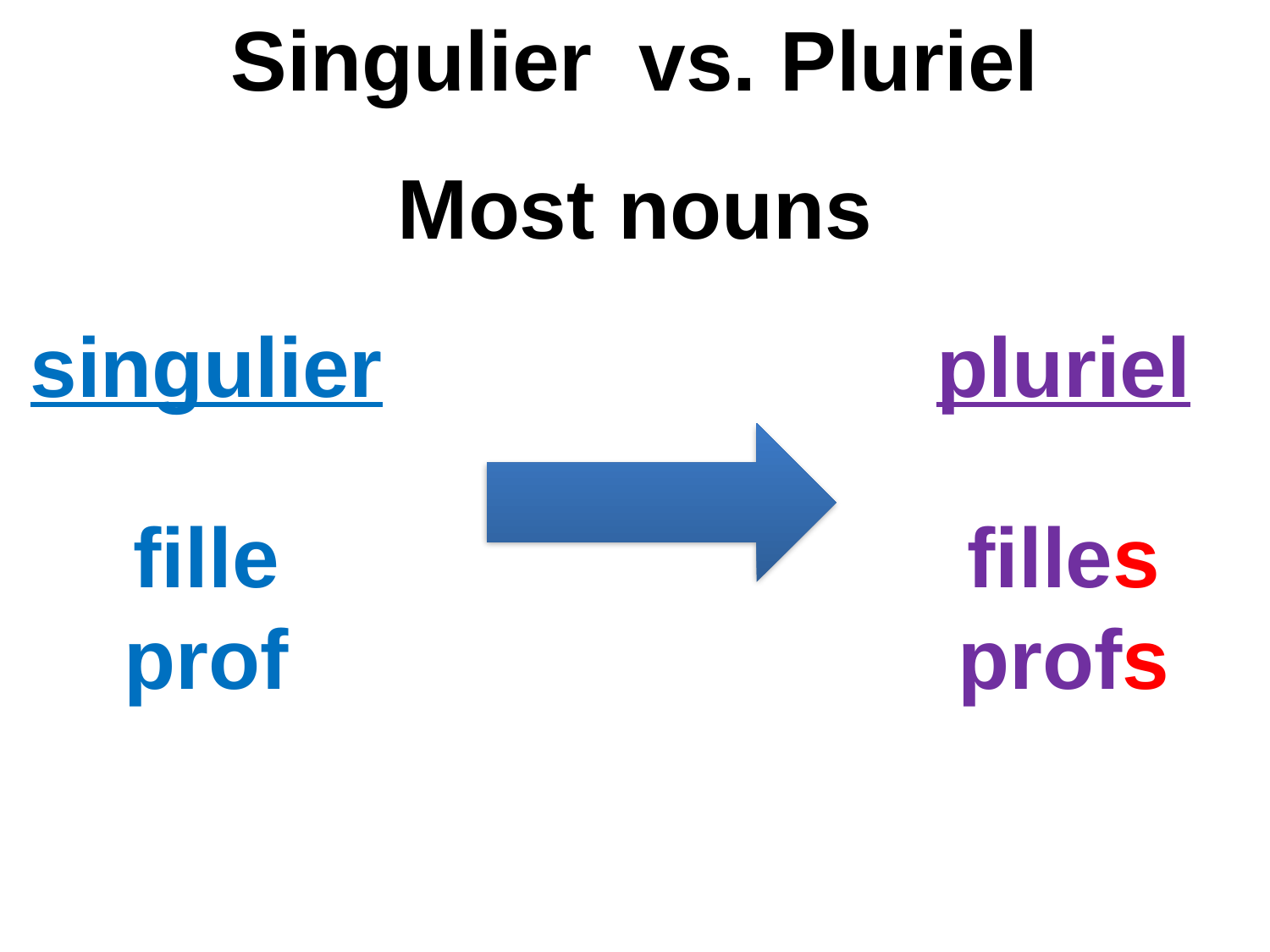

Singulier  vs. Pluriel
Most nouns
singulier
pluriel

fille
prof
filles
profs